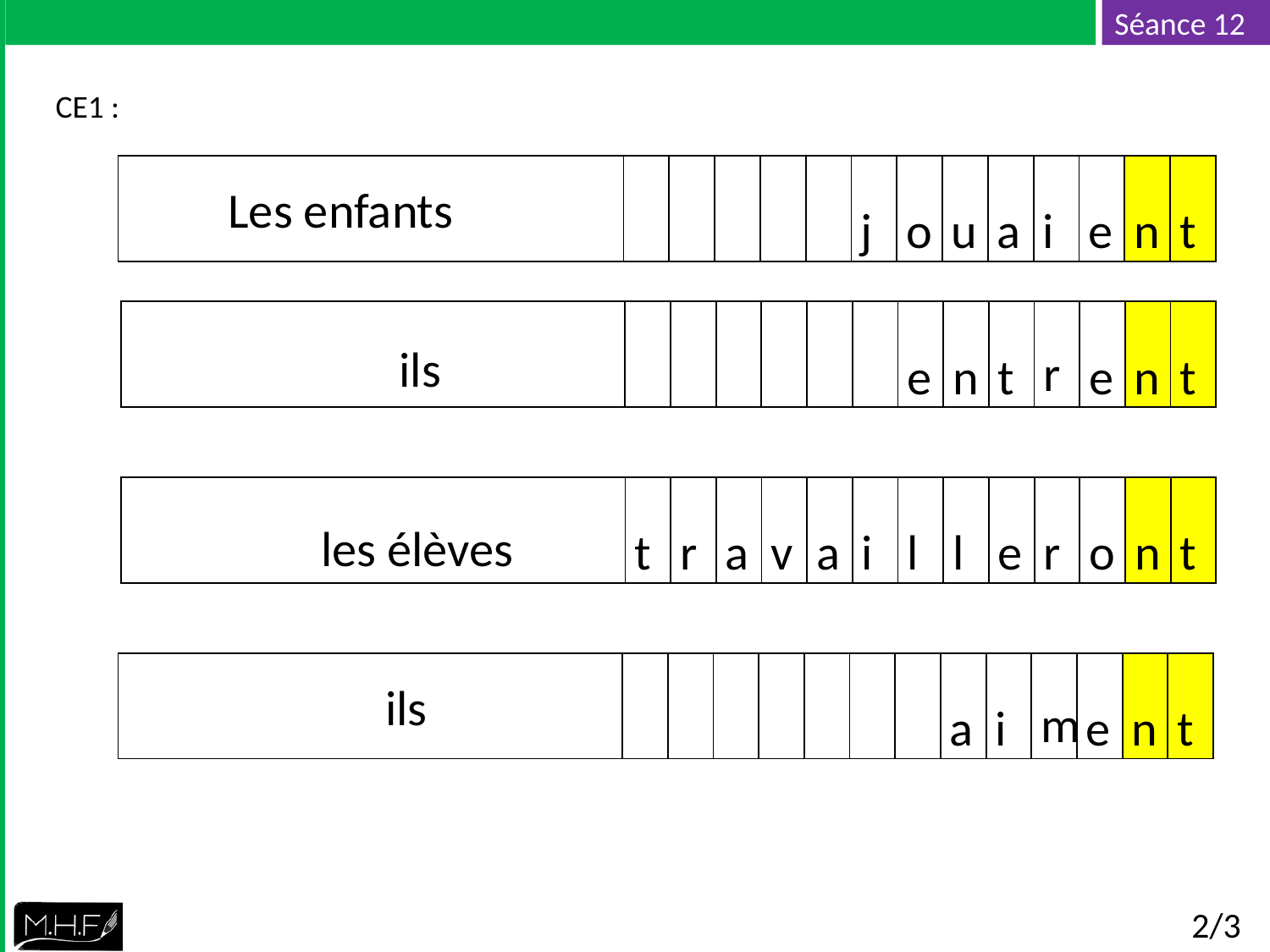

CE1 :
| Les enfants |  |  |  |  |  | j | o | u | a | i | e | n | t |
| --- | --- | --- | --- | --- | --- | --- | --- | --- | --- | --- | --- | --- | --- |
| ils |  |  |  |  |  |  | e | n | t | r | e | n | t |
| --- | --- | --- | --- | --- | --- | --- | --- | --- | --- | --- | --- | --- | --- |
| les élèves | t | r | a | v | a | i | l | l | e | r | o | n | t |
| --- | --- | --- | --- | --- | --- | --- | --- | --- | --- | --- | --- | --- | --- |
| ils |  |  |  |  |  |  |  | a | i | m | e | n | t |
| --- | --- | --- | --- | --- | --- | --- | --- | --- | --- | --- | --- | --- | --- |
2/3